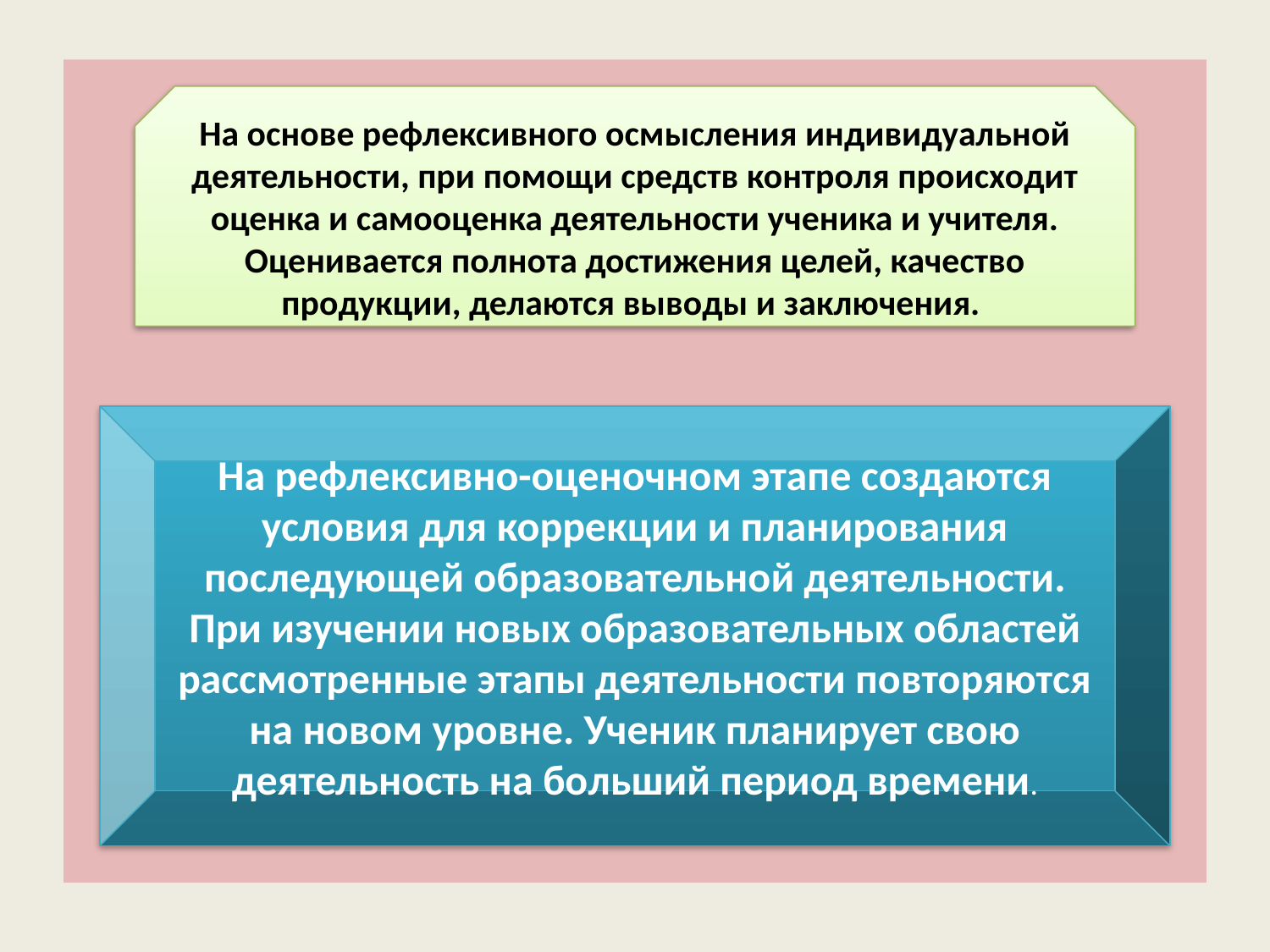

#

На основе рефлексивного осмысления индивидуальной деятельности, при помощи средств контроля происходит оценка и самооценка деятельности ученика и учителя. Оценивается полнота достижения целей, качество продукции, делаются выводы и заключения.
На рефлексивно-оценочном этапе создаются условия для коррекции и планирования последующей образовательной деятельности. При изучении новых образовательных областей рассмотренные этапы деятельности повторяются на новом уровне. Ученик планирует свою деятельность на больший период времени.